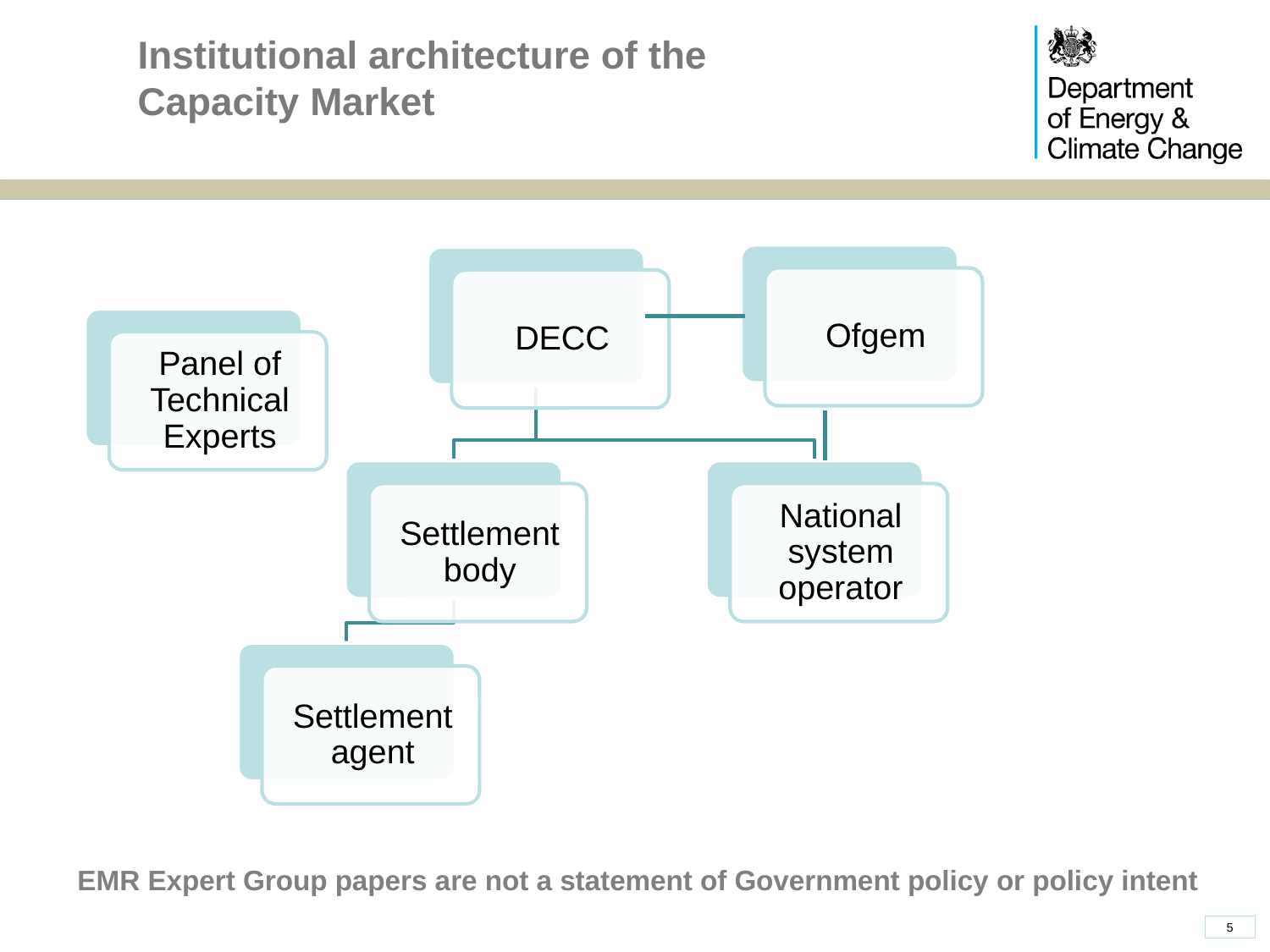

# Institutional architecture of the Capacity Market
DECC
Settlement body
Settlement agent
National system operator
Ofgem
Panel of Technical Experts
EMR Expert Group papers are not a statement of Government policy or policy intent

5